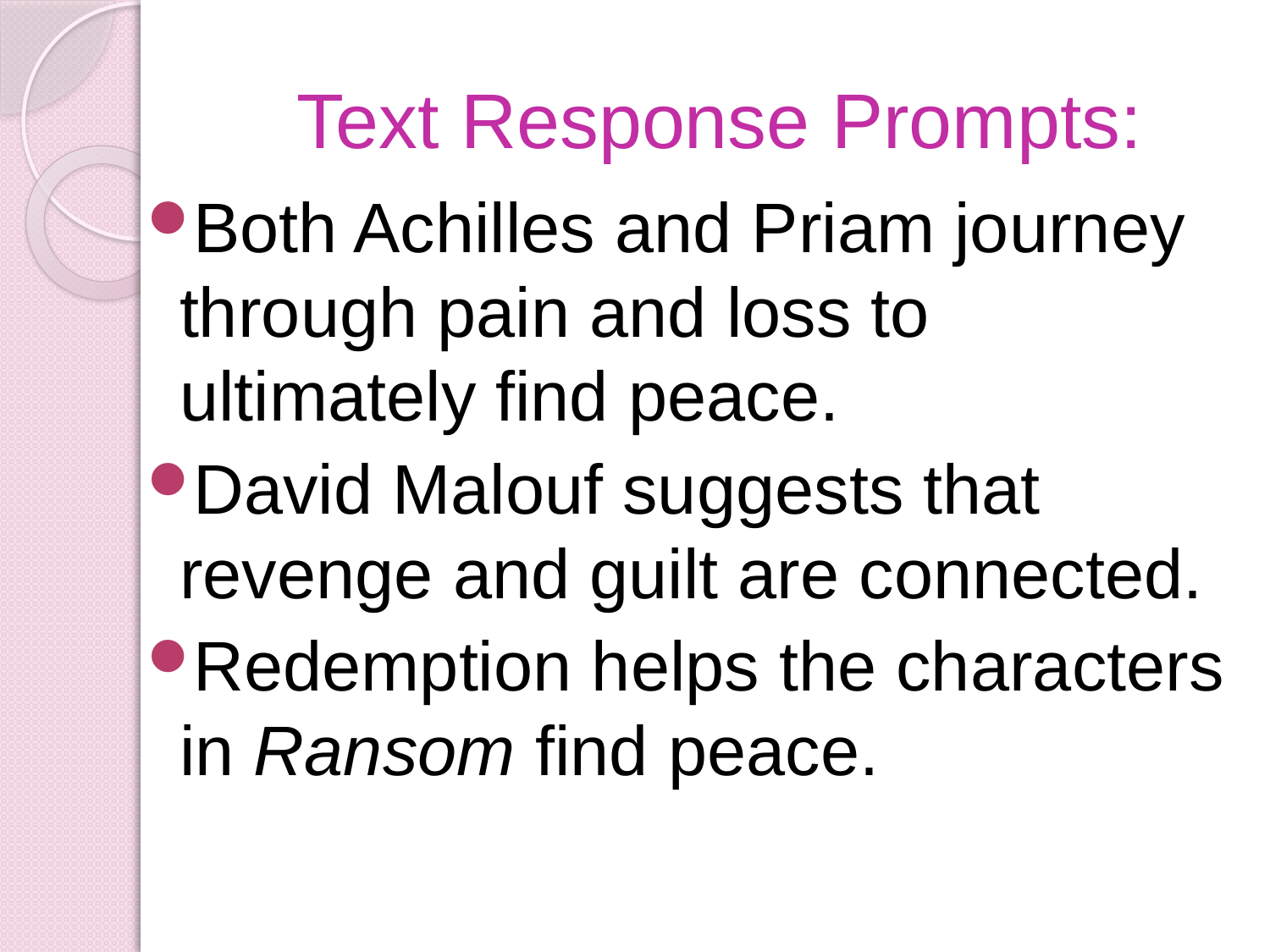

# Text Response Prompts:
Both Achilles and Priam journey through pain and loss to ultimately find peace.
David Malouf suggests that revenge and guilt are connected.
Redemption helps the characters in Ransom find peace.